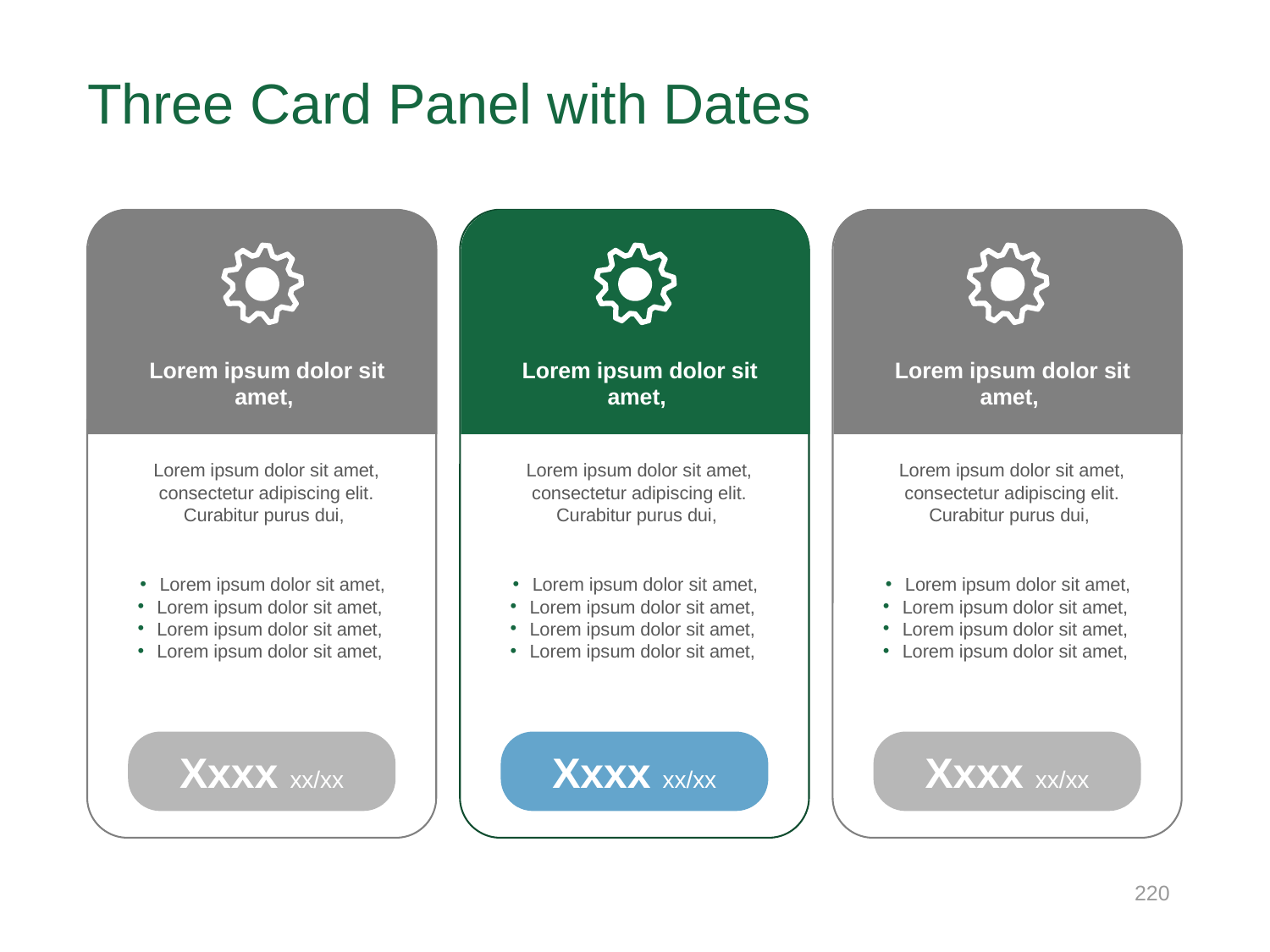

# Three Card Panel with Dates

Lorem ipsum dolor sit amet,
Lorem ipsum dolor sit amet,
Lorem ipsum dolor sit amet,
Lorem ipsum dolor sit amet, consectetur adipiscing elit. Curabitur purus dui,
Lorem ipsum dolor sit amet, consectetur adipiscing elit. Curabitur purus dui,
Lorem ipsum dolor sit amet, consectetur adipiscing elit. Curabitur purus dui,
Lorem ipsum dolor sit amet,
Lorem ipsum dolor sit amet,
Lorem ipsum dolor sit amet,
Lorem ipsum dolor sit amet,
Lorem ipsum dolor sit amet,
Lorem ipsum dolor sit amet,
Lorem ipsum dolor sit amet,
Lorem ipsum dolor sit amet,
Lorem ipsum dolor sit amet,
Lorem ipsum dolor sit amet,
Lorem ipsum dolor sit amet,
Lorem ipsum dolor sit amet,
Xxxx xx/xx
Xxxx xx/xx
Xxxx xx/xx
220